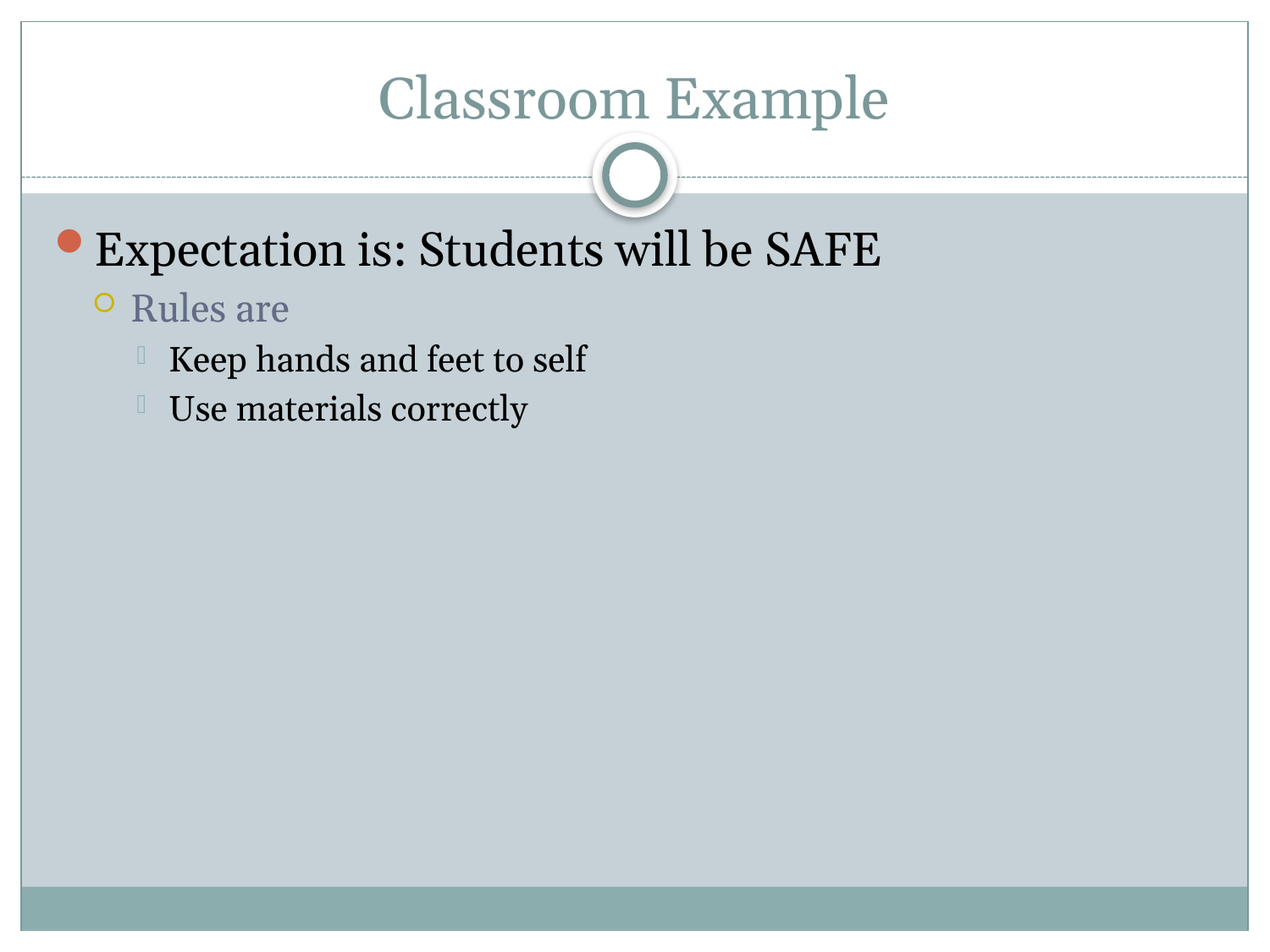

# Classroom Example
Expectation is: Students will be SAFE
Rules are
Keep hands and feet to self
Use materials correctly